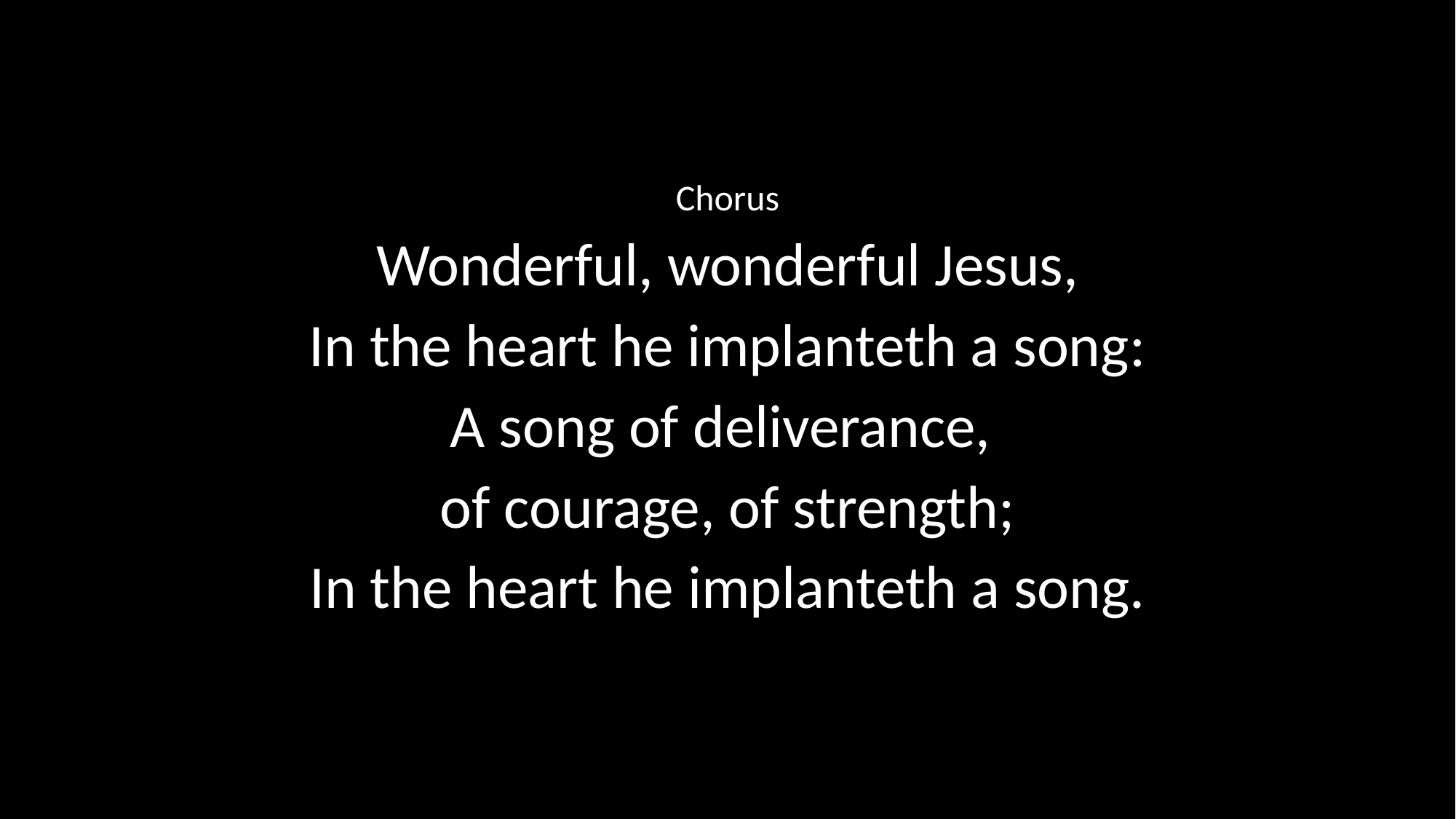

Chorus
Wonderful, wonderful Jesus,
In the heart he implanteth a song:
A song of deliverance,
of courage, of strength;
In the heart he implanteth a song.